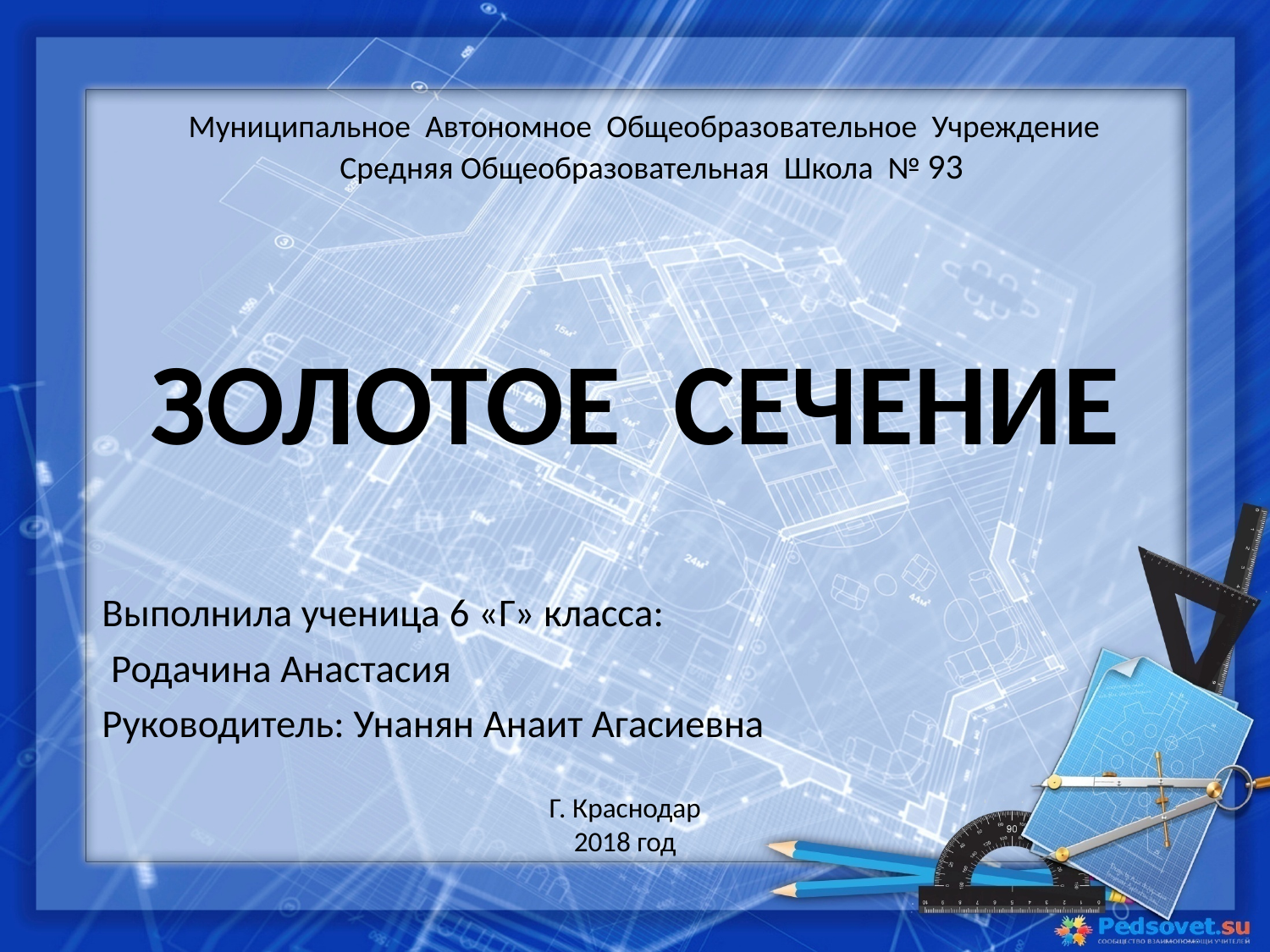

Муниципальное  Автономное  Общеобразовательное  Учреждение
                      Средняя Общеобразовательная  Школа  № 93
# ЗОЛОТОЕ  СЕЧЕНИЕ

Выполнила ученица 6 «Г» класса:
 Родачина Анастасия
Руководитель: Унанян Анаит Агасиевна

Г. Краснодар
2018 год